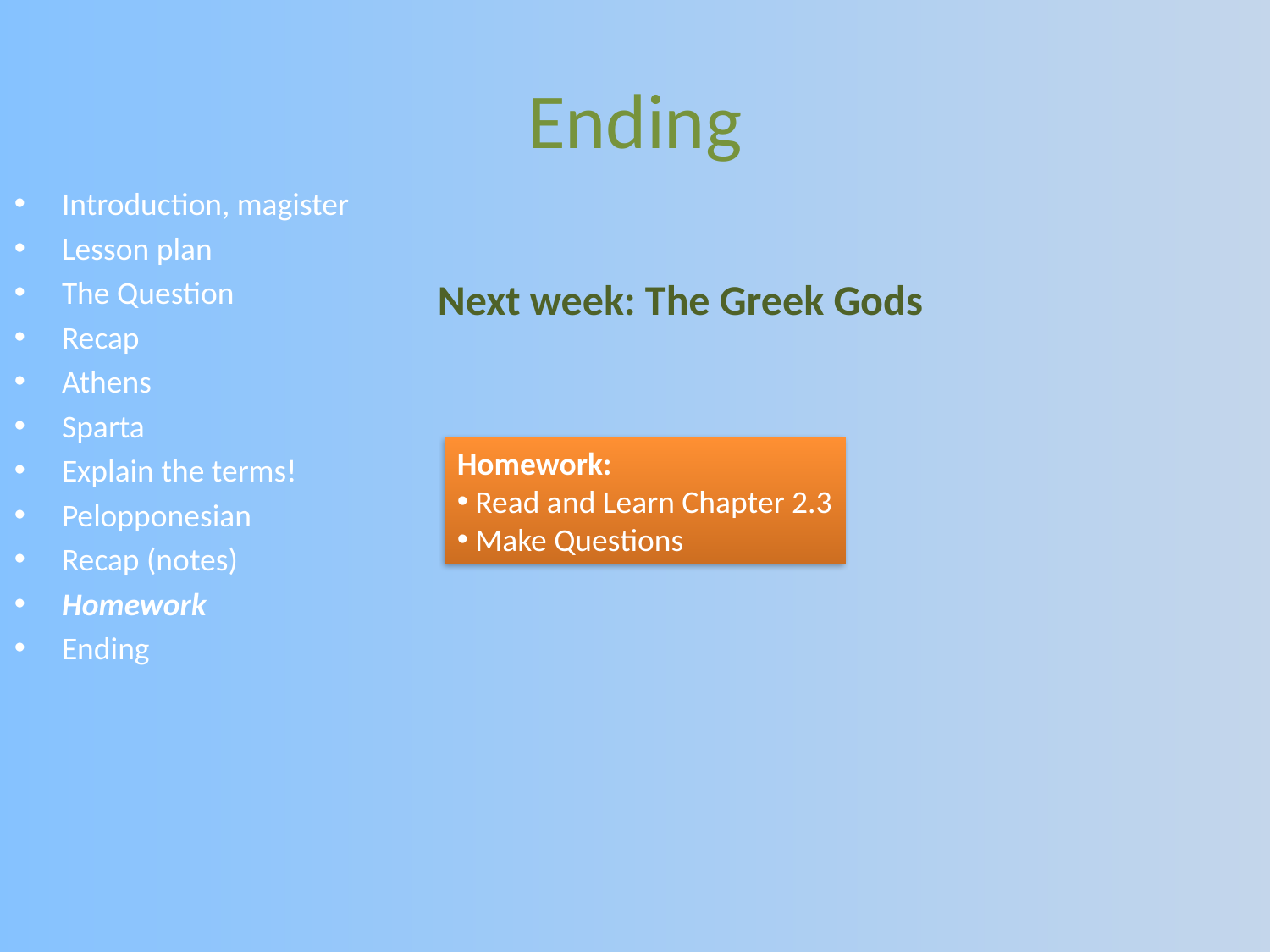

# Ending
Introduction, magister
Lesson plan
The Question
Recap
Athens
Sparta
Explain the terms!
Pelopponesian
Recap (notes)
Homework
Ending
Next week: The Greek Gods
Homework:
 Read and Learn Chapter 2.3
 Make Questions